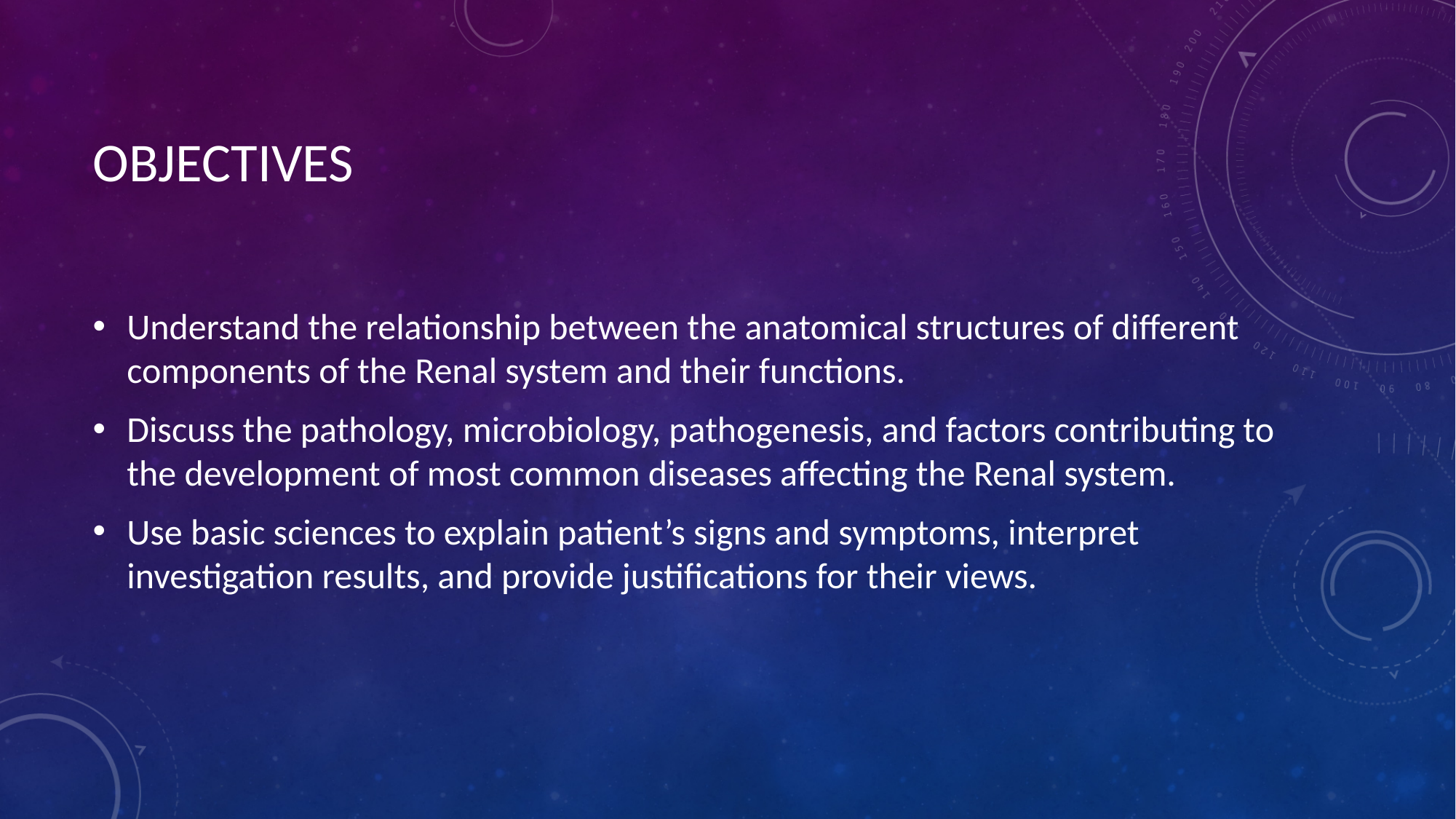

# objectives
Understand the relationship between the anatomical structures of different components of the Renal system and their functions.
Discuss the pathology, microbiology, pathogenesis, and factors contributing to the development of most common diseases affecting the Renal system.
Use basic sciences to explain patient’s signs and symptoms, interpret investigation results, and provide justifications for their views.